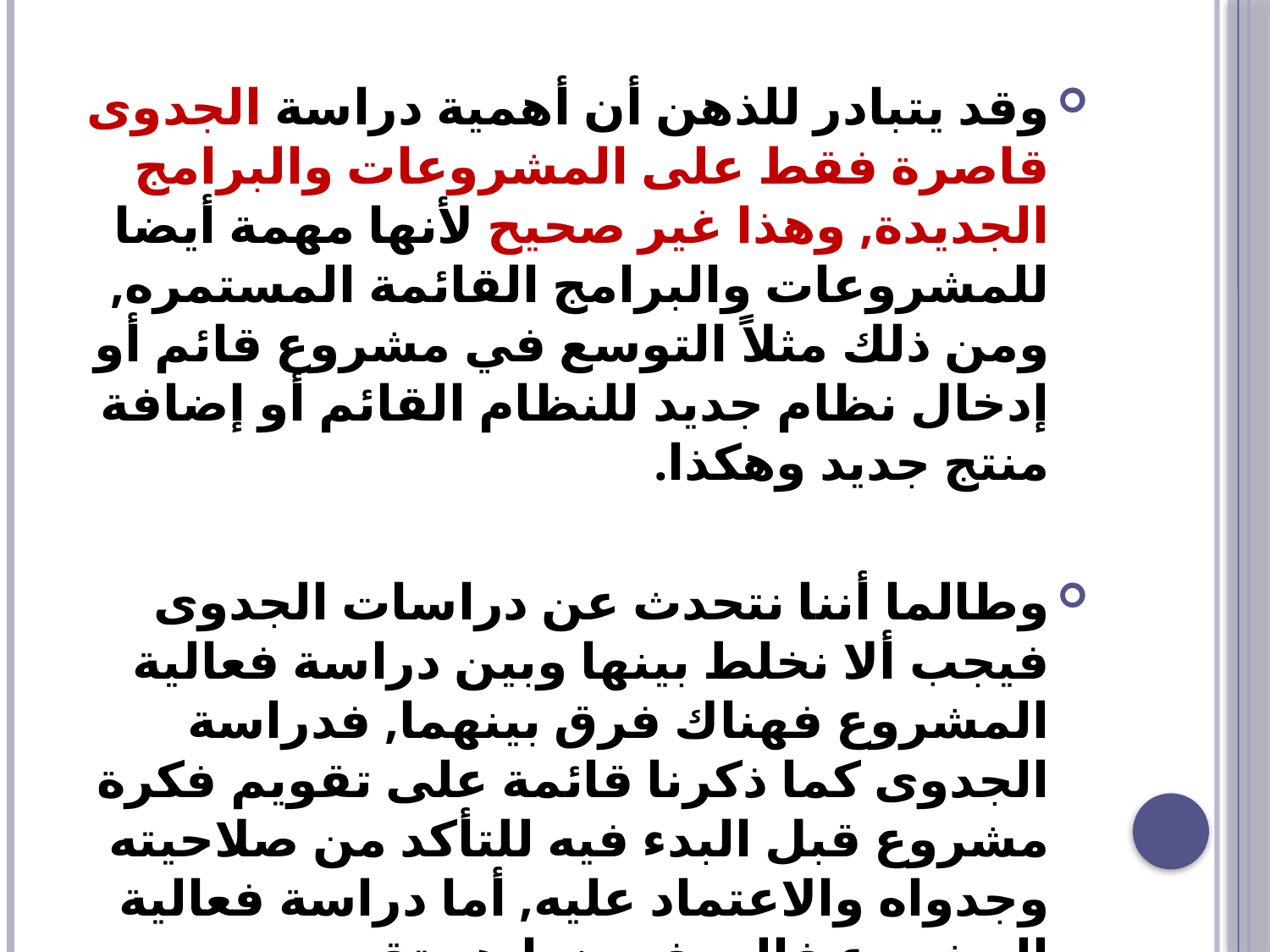

وقد يتبادر للذهن أن أهمية دراسة الجدوى قاصرة فقط على المشروعات والبرامج الجديدة, وهذا غير صحيح لأنها مهمة أيضا للمشروعات والبرامج القائمة المستمره, ومن ذلك مثلاً التوسع في مشروع قائم أو إدخال نظام جديد للنظام القائم أو إضافة منتج جديد وهكذا.

وطالما أننا نتحدث عن دراسات الجدوى فيجب ألا نخلط بينها وبين دراسة فعالية المشروع فهناك فرق بينهما, فدراسة الجدوى كما ذكرنا قائمة على تقويم فكرة مشروع قبل البدء فيه للتأكد من صلاحيته وجدواه والاعتماد عليه, أما دراسة فعالية المشروع فالهدف منها هو تقويم المشروع القائم فعلاً, وهل يستمر المشروع أم لا, وكيف يمكن تطويره والانتقال به من مشروع غير منتج اقتصادياً إلى مستمر مثمر وذي مردود اقتصادي وايجابي.